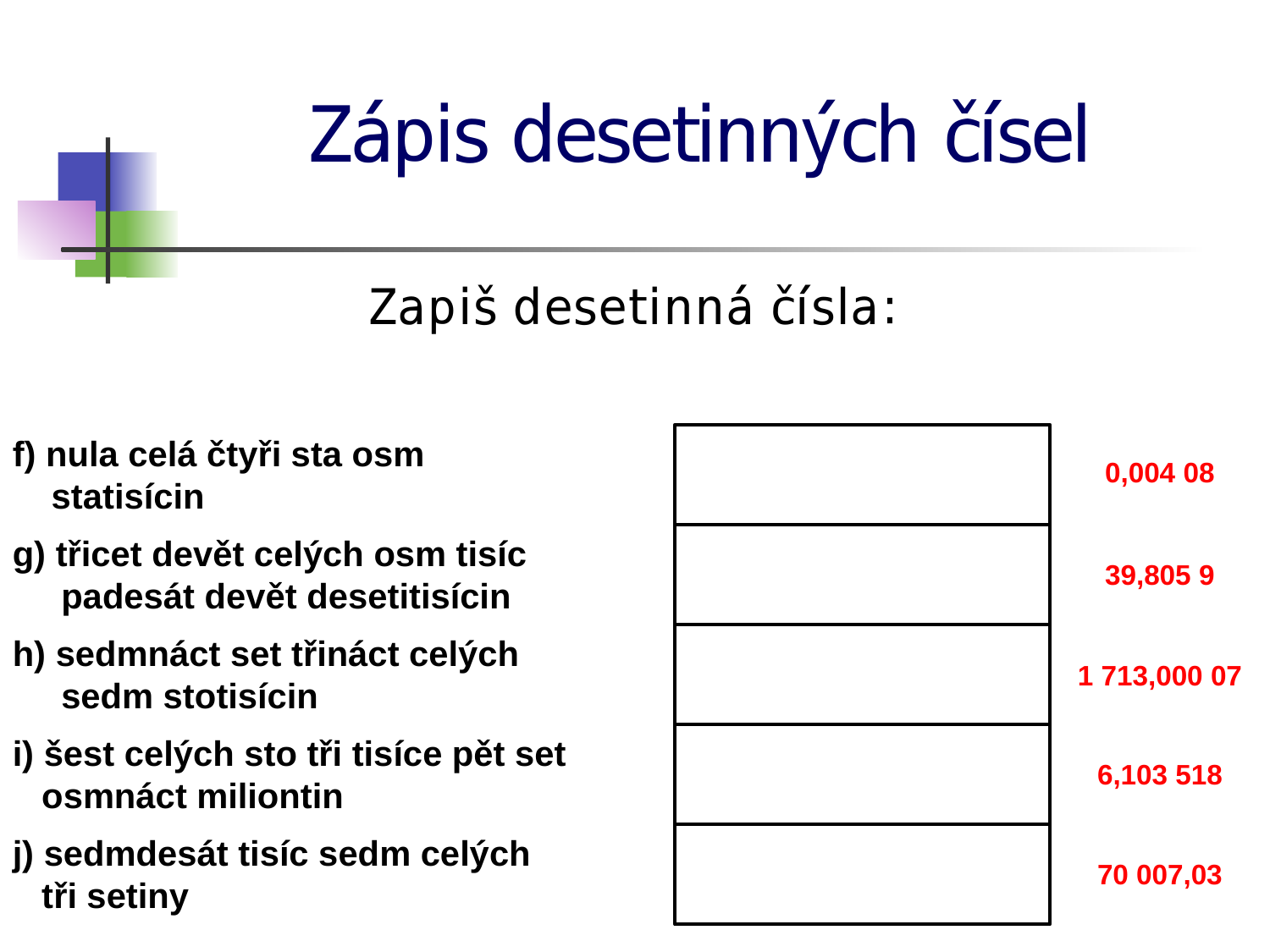

# Zápis desetinných čísel
Zapiš desetinná čísla:
f) nula celá čtyři sta osm
    statisícin

0,004 08
g) třicet devět celých osm tisíc
     padesát devět desetitisícin

39,805 9
h) sedmnáct set třináct celých
     sedm stotisícin

1 713,000 07
i) šest celých sto tři tisíce pět set
   osmnáct miliontin

6,103 518
j) sedmdesát tisíc sedm celých
   tři setiny

70 007,03